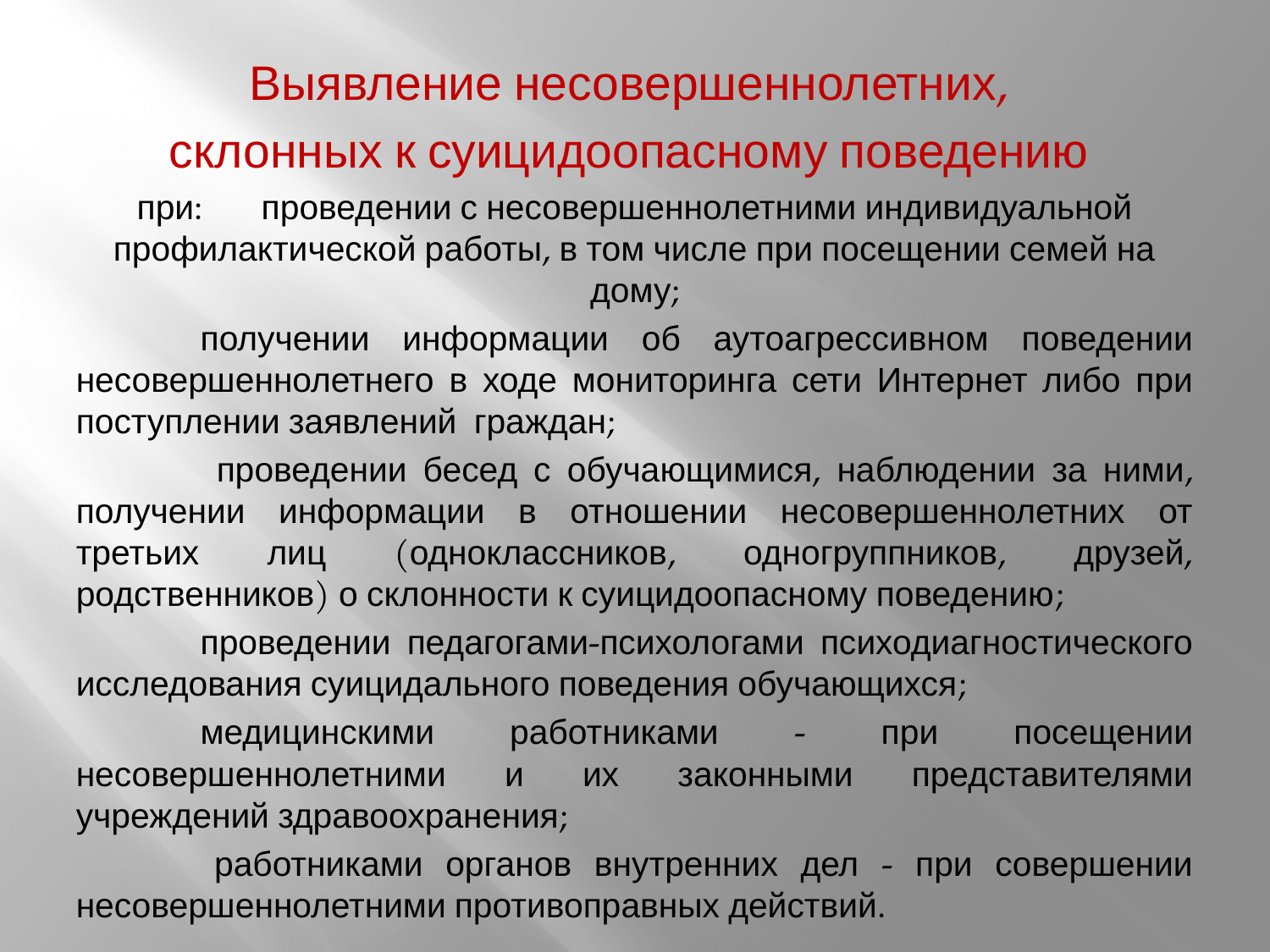

Выявление несовершеннолетних,
склонных к суицидоопасному поведению
при:	проведении с несовершеннолетними индивидуальной профилактической работы, в том числе при посещении семей на дому;
	получении информации об аутоагрессивном поведении несовершеннолетнего в ходе мониторинга сети Интернет либо при поступлении заявлений  граждан;
	 проведении бесед с обучающимися, наблюдении за ними, получении информации в отношении несовершеннолетних от третьих лиц (одноклассников, одногруппников, друзей, родственников) о склонности к суицидоопасному поведению;
	проведении педагогами-психологами психодиагностического исследования суицидального поведения обучающихся;
	медицинскими работниками - при посещении несовершеннолетними и их законными представителями учреждений здравоохранения;
 	работниками органов внутренних дел - при совершении несовершеннолетними противоправных действий.